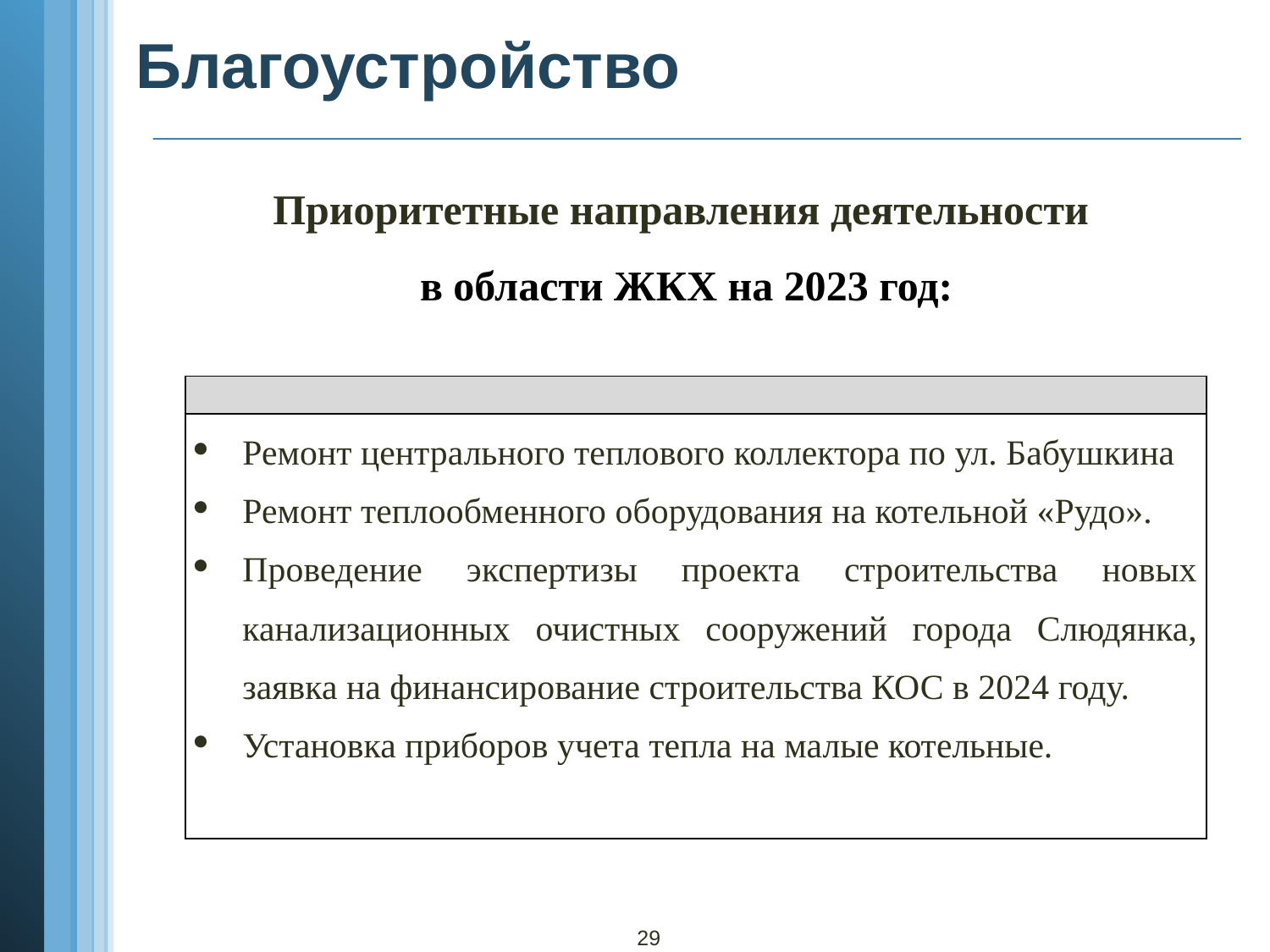

Благоустройство
Приоритетные направления деятельности
 в области ЖКХ на 2023 год:
|  |
| --- |
| Ремонт центрального теплового коллектора по ул. Бабушкина Ремонт теплообменного оборудования на котельной «Рудо». Проведение экспертизы проекта строительства новых канализационных очистных сооружений города Слюдянка, заявка на финансирование строительства КОС в 2024 году. Установка приборов учета тепла на малые котельные. |

29